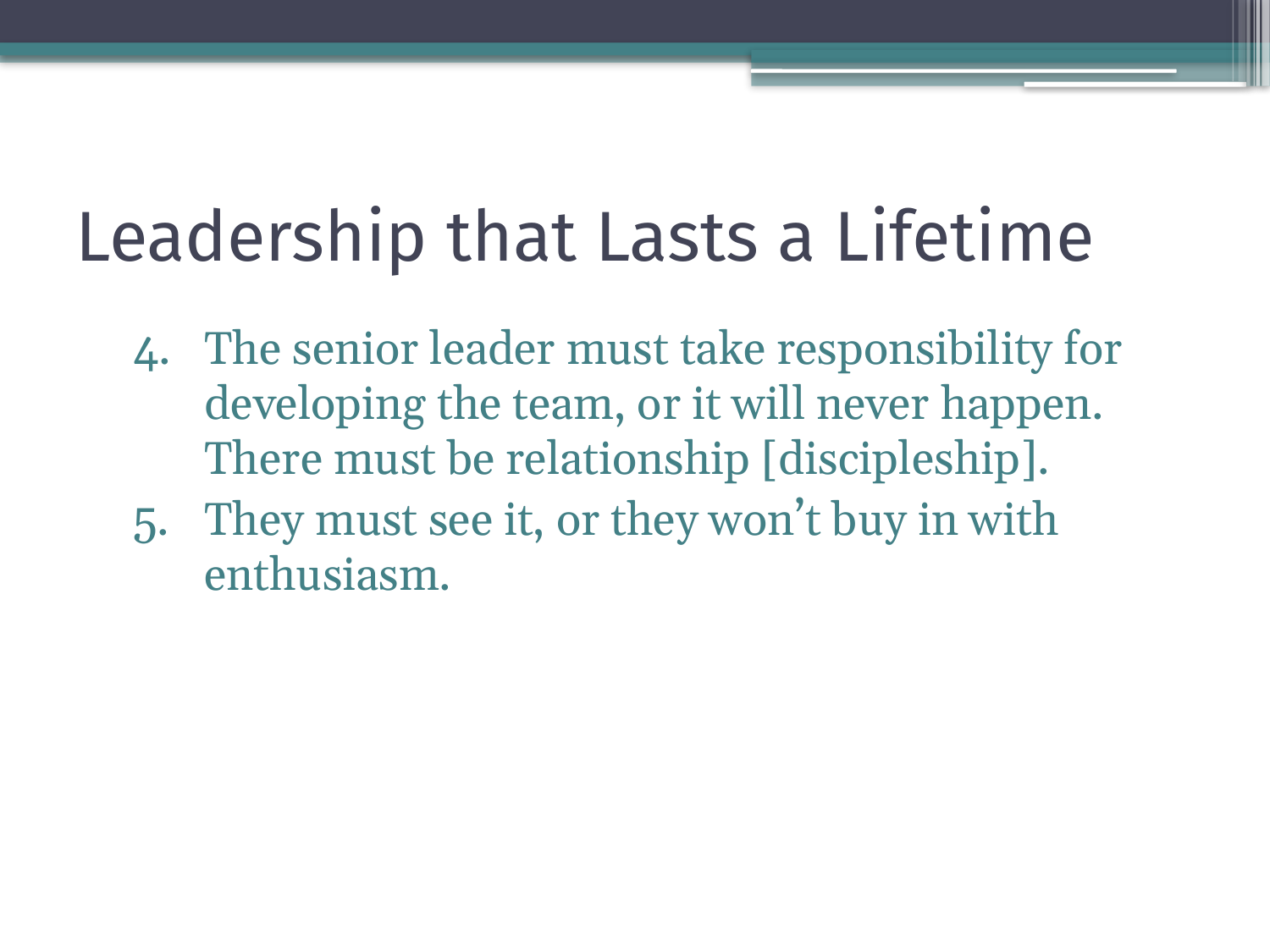

# Leadership that Lasts a Lifetime
The senior leader must take responsibility for developing the team, or it will never happen.  There must be relationship [discipleship].
They must see it, or they won’t buy in with enthusiasm.